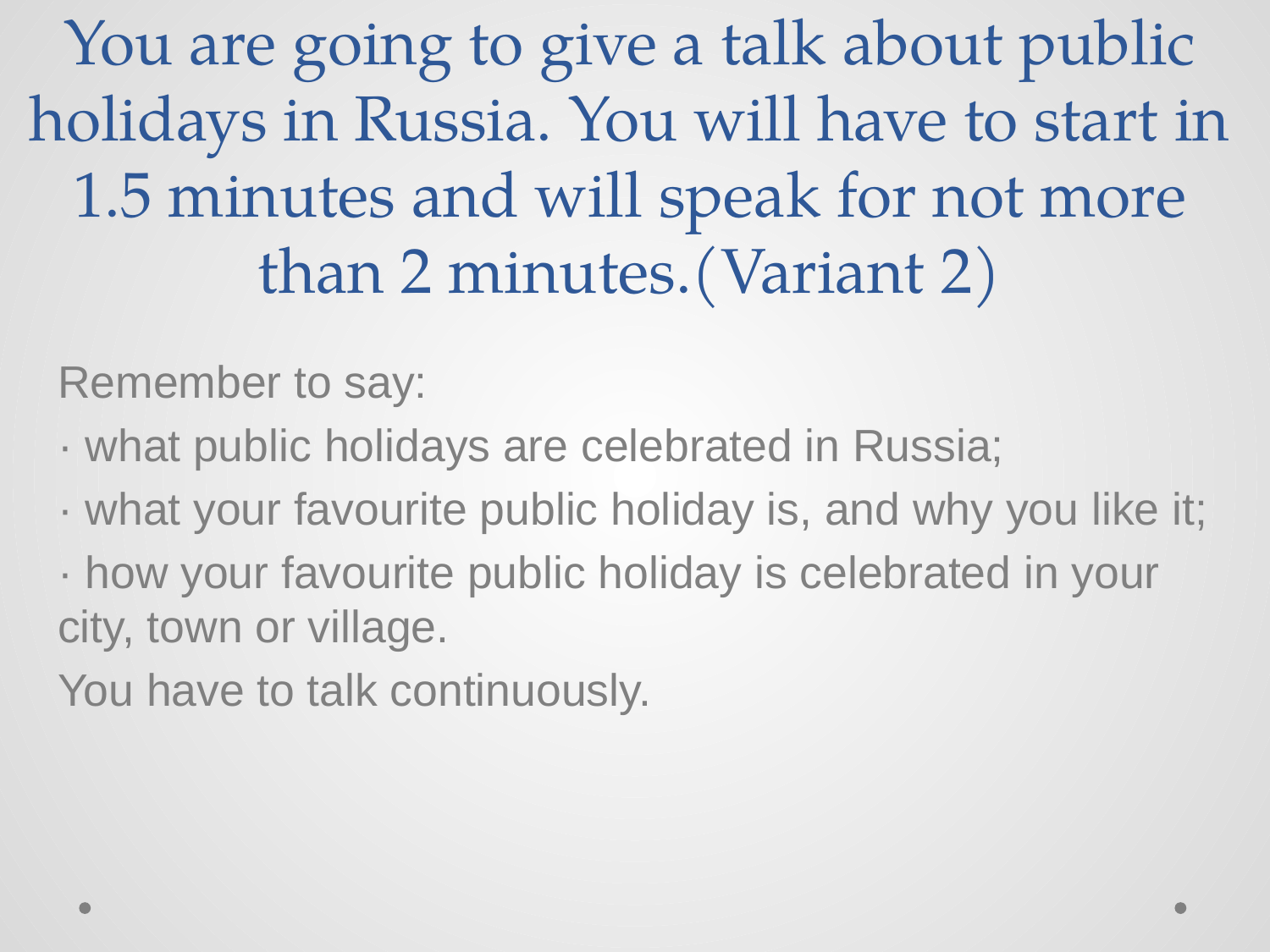

# You are going to give a talk about public holidays in Russia. You will have to start in 1.5 minutes and will speak for not more than 2 minutes.(Variant 2)
Remember to say:
· what public holidays are celebrated in Russia;
· what your favourite public holiday is, and why you like it;
· how your favourite public holiday is celebrated in your city, town or village.
You have to talk continuously.